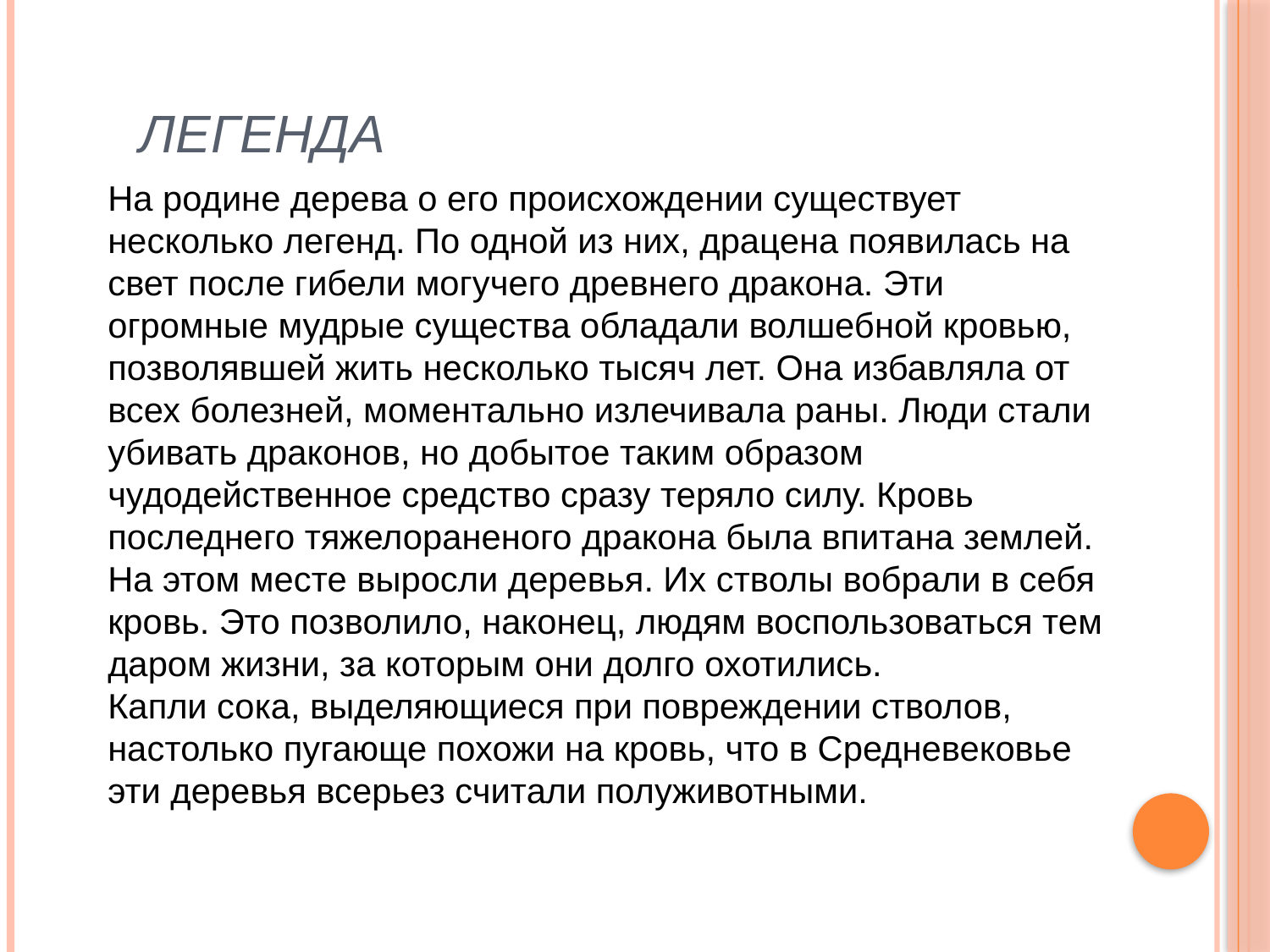

# Легенда
На родине дерева о его происхождении существует несколько легенд. По одной из них, драцена появилась на свет после гибели могучего древнего дракона. Эти огромные мудрые существа обладали волшебной кровью, позволявшей жить несколько тысяч лет. Она избавляла от всех болезней, моментально излечивала раны. Люди стали убивать драконов, но добытое таким образом чудодейственное средство сразу теряло силу. Кровь последнего тяжелораненого дракона была впитана землей. На этом месте выросли деревья. Их стволы вобрали в себя кровь. Это позволило, наконец, людям воспользоваться тем даром жизни, за которым они долго охотились.
Капли сока, выделяющиеся при повреждении стволов, настолько пугающе похожи на кровь, что в Средневековье эти деревья всерьез считали полуживотными.